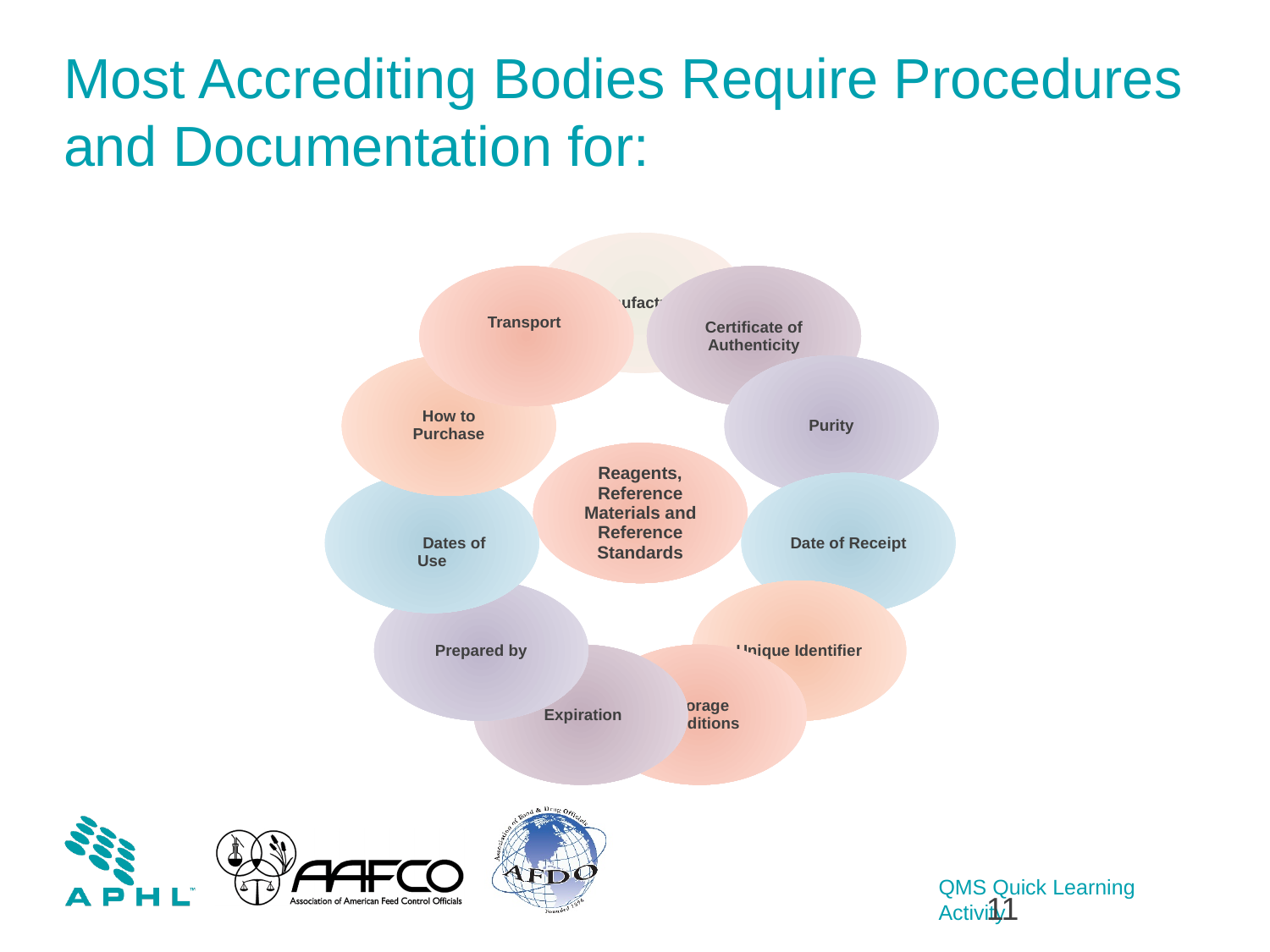

# Most Accrediting Bodies Require Procedures and Documentation for:
Reagents, Reference Materials and Reference Standards
Manufacturer
Purity
Date of Receipt
Storage conditions
 Expiration
Prepared by
                                       Dates of Use
Certificate of Authenticity
Transport
How to Purchase
Unique Identifier

11